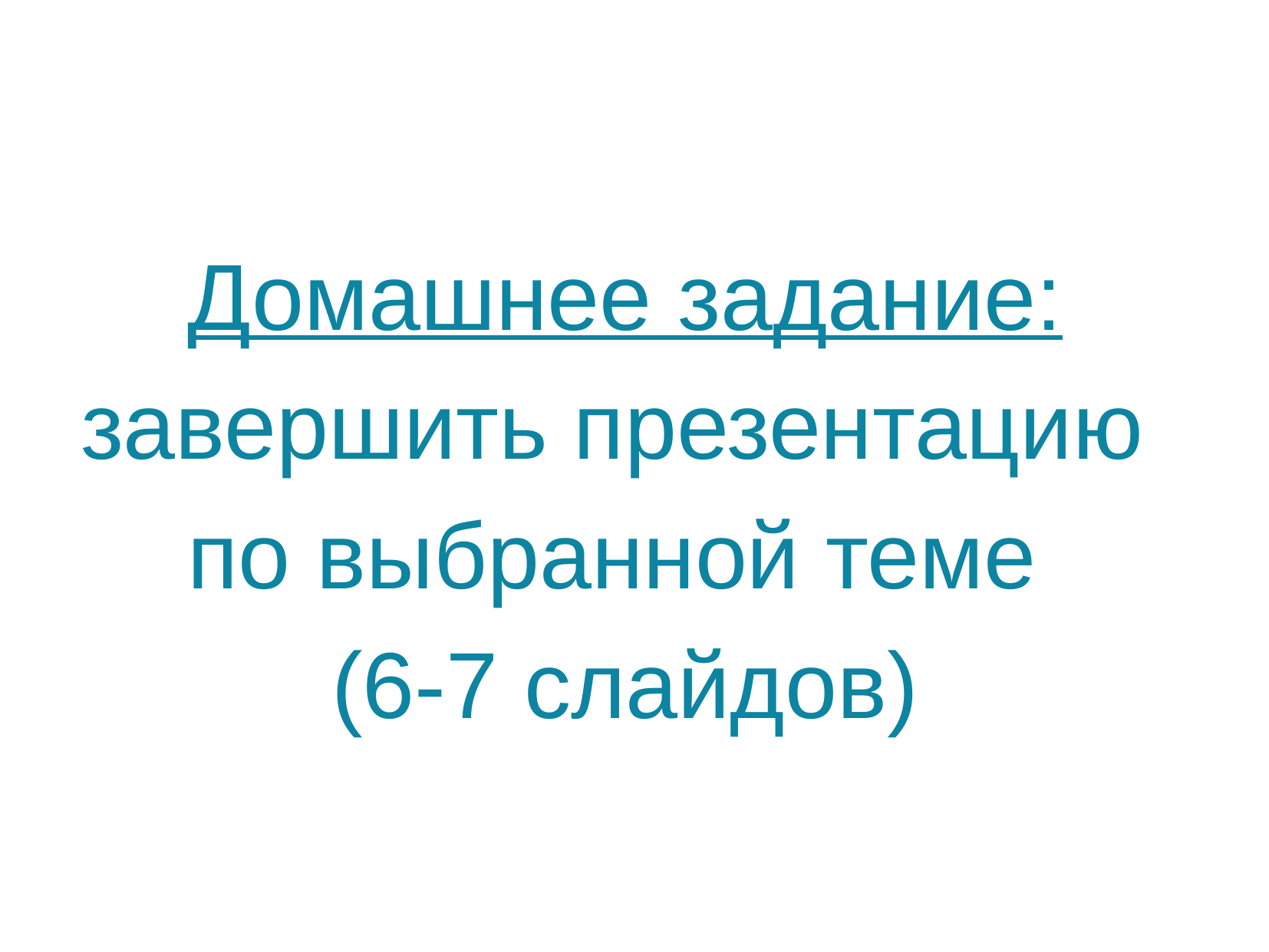

Домашнее задание:
завершить презентацию
по выбранной теме
(6-7 слайдов)